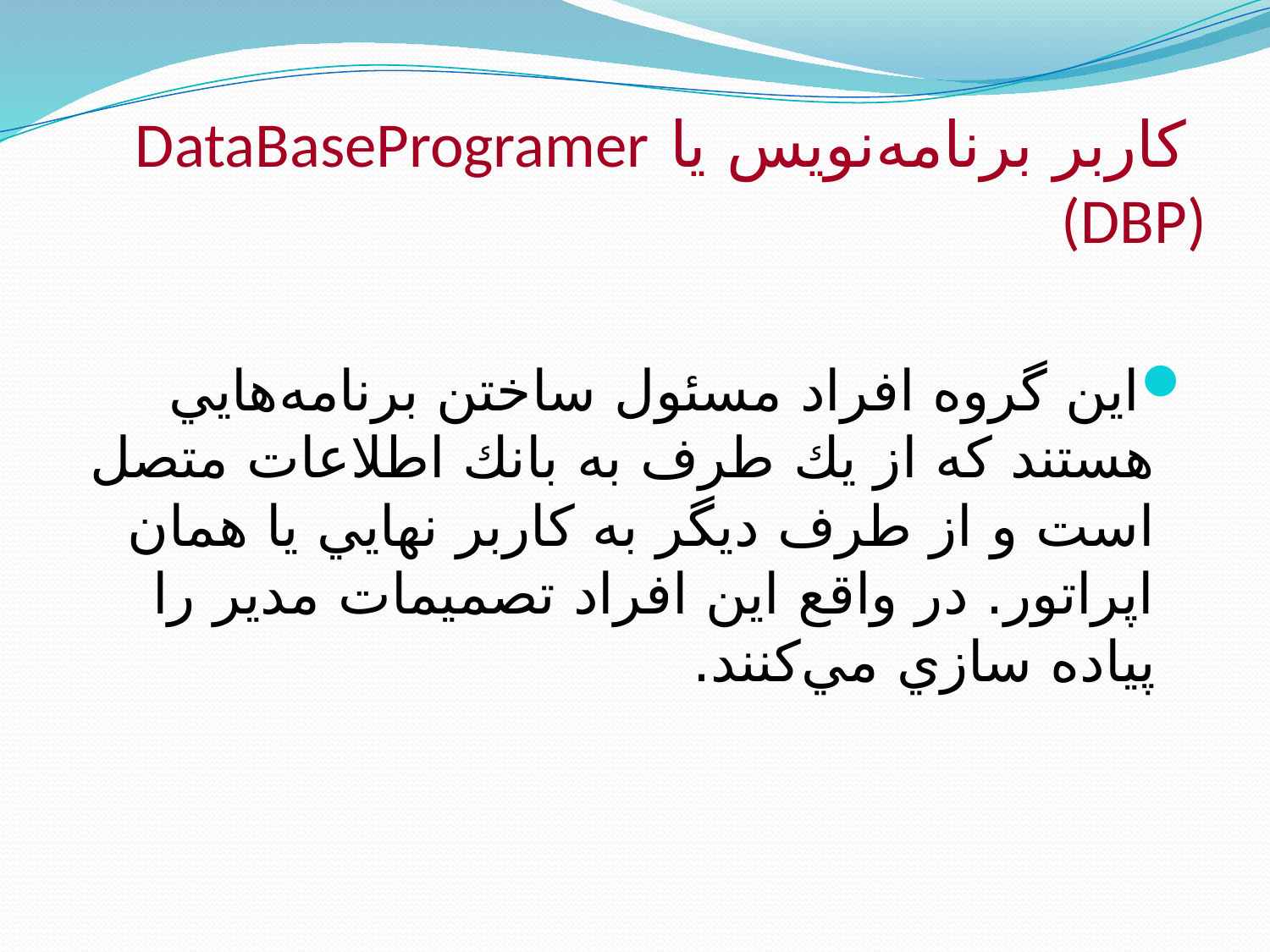

# كاربر برنامه‌نويس يا DataBaseProgramer (DBP)

اين گروه افراد مسئول ساختن برنامه‌هايي هستند كه از يك طرف به بانك اطلاعات متصل است و از طرف ديگر به كاربر نهايي يا همان اپراتور. در واقع اين افراد تصميمات مدير را پياده سازي مي‌كنند.